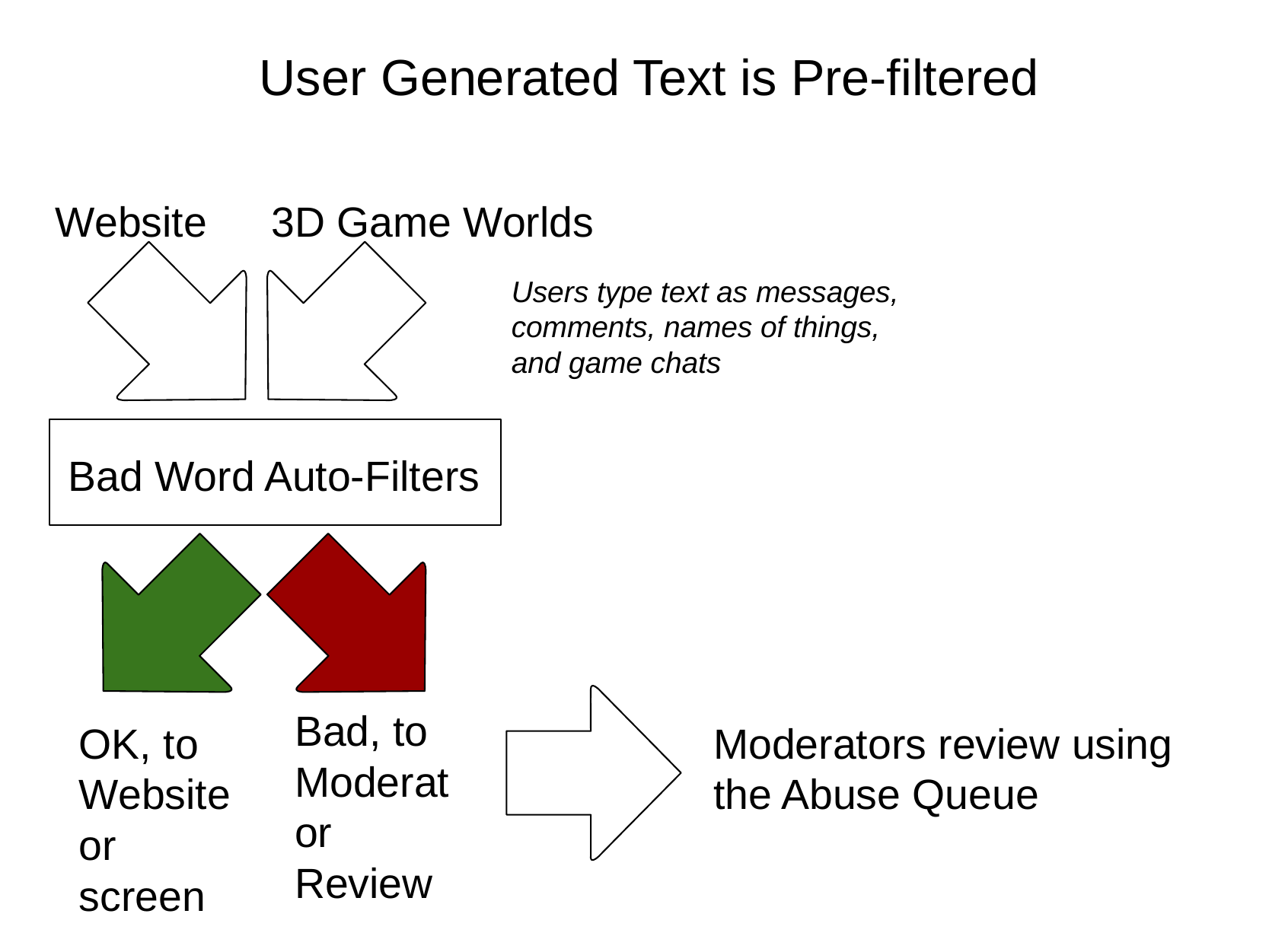

User Generated Text is Pre-filtered
Website
3D Game Worlds

Users type text as messages, comments, names of things, and game chats

Bad Word Auto-Filters

Bad, to Moderator
Review
OK, to
Website or screen
Moderators review using the Abuse Queue